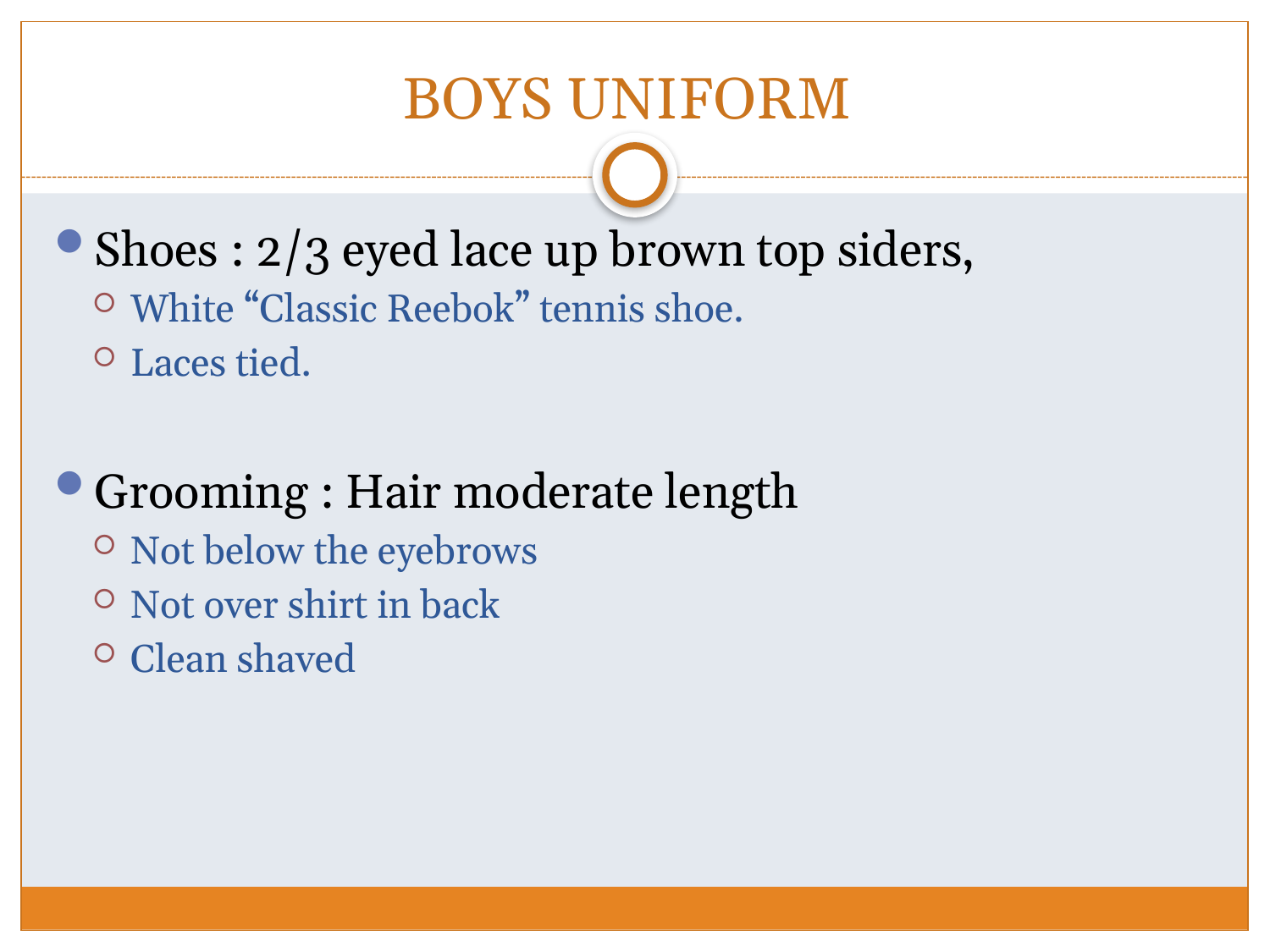

# BOYS UNIFORM
Shoes : 2/3 eyed lace up brown top siders,
White “Classic Reebok” tennis shoe.
Laces tied.

Grooming : Hair moderate length
Not below the eyebrows
Not over shirt in back
Clean shaved